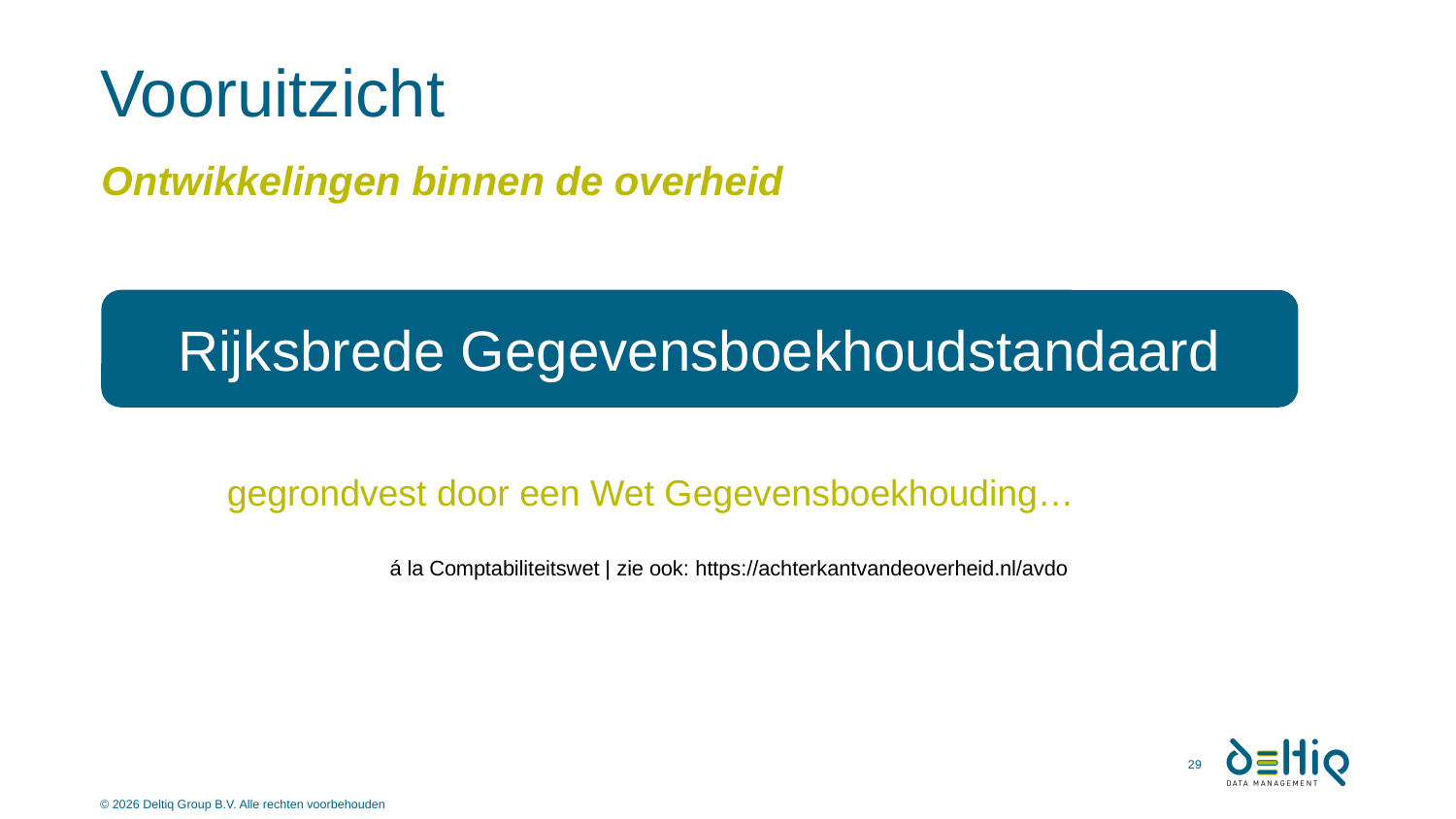

# Vooruitzicht
Ontwikkelingen binnen de overheid
Rijksbrede Gegevensboekhoudstandaard
gegrondvest door een Wet Gegevensboekhouding…
á la Comptabiliteitswet | zie ook: https://achterkantvandeoverheid.nl/avdo
29
© 2026 Deltiq Group B.V. Alle rechten voorbehouden